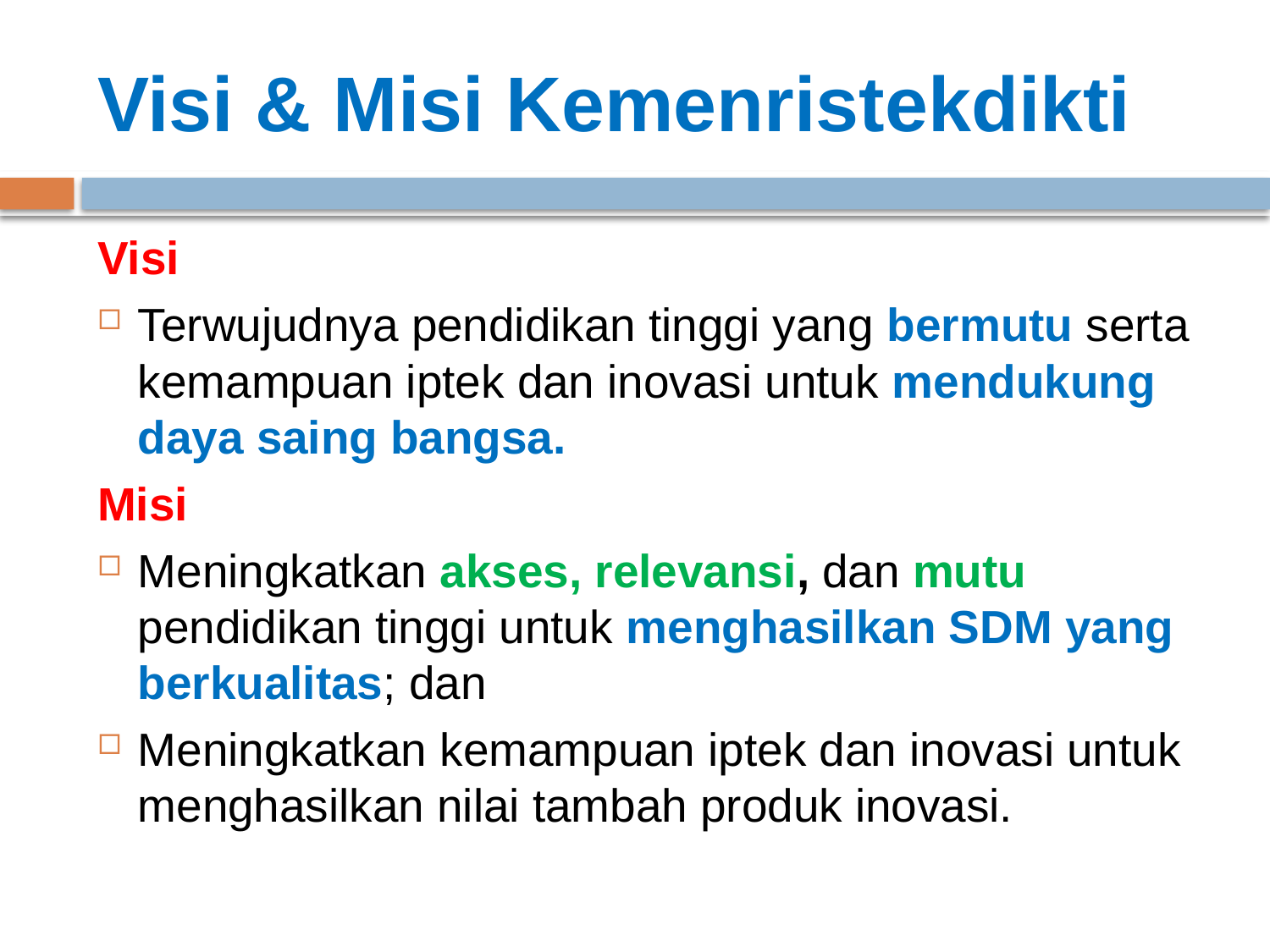

# Visi & Misi Kemenristekdikti
Visi
Terwujudnya pendidikan tinggi yang bermutu serta kemampuan iptek dan inovasi untuk mendukung daya saing bangsa.
Misi
Meningkatkan akses, relevansi, dan mutu pendidikan tinggi untuk menghasilkan SDM yang berkualitas; dan
Meningkatkan kemampuan iptek dan inovasi untuk menghasilkan nilai tambah produk inovasi.